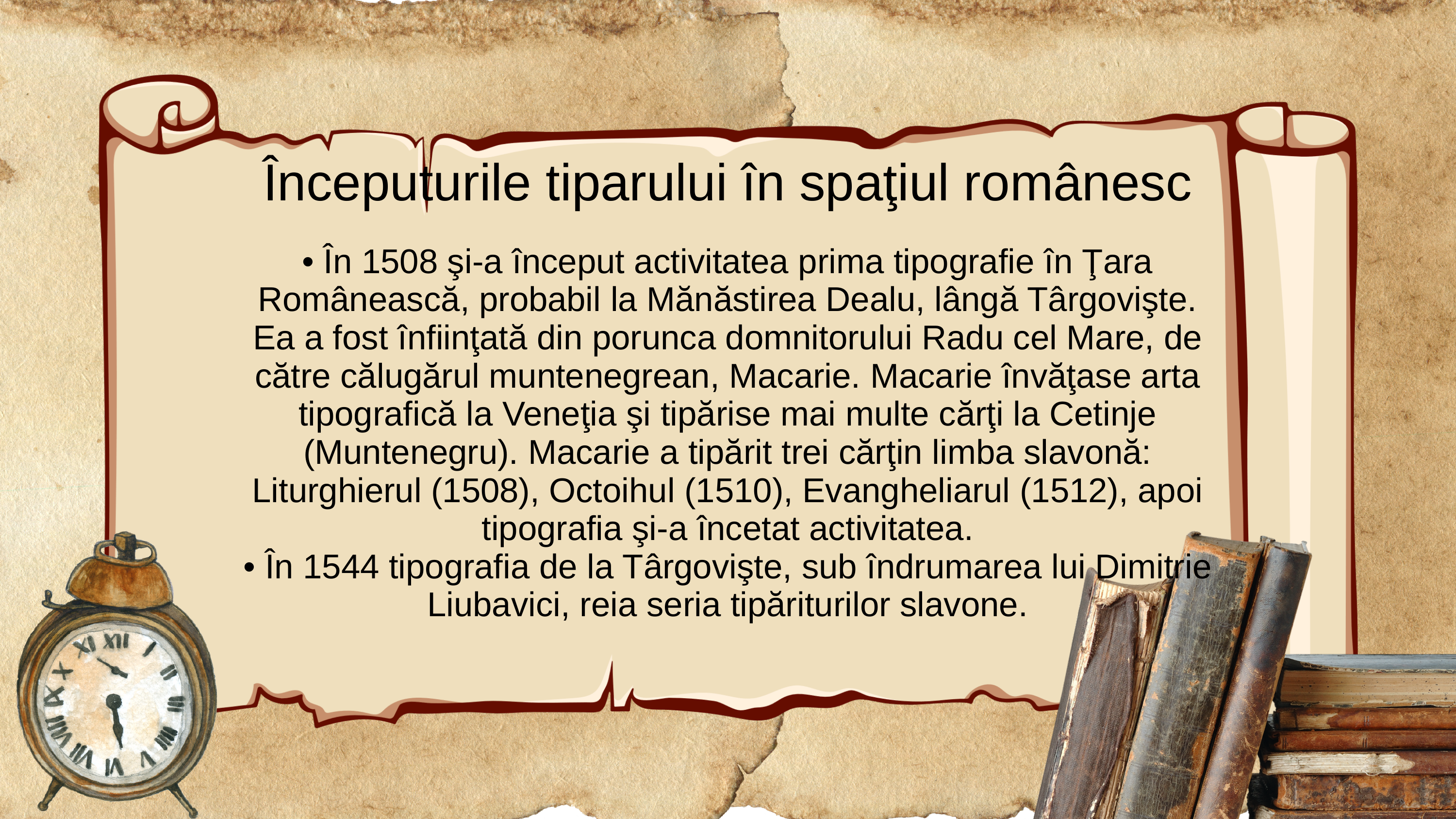

Începuturile tiparului în spaţiul românesc

• În 1508 şi-a început activitatea prima tipografie în Ţara Românească, probabil la Mănăstirea Dealu, lângă Târgovişte. Ea a fost înfiinţată din porunca domnitorului Radu cel Mare, de către călugărul muntenegrean, Macarie. Macarie învăţase arta tipografică la Veneţia şi tipărise mai multe cărţi la Cetinje (Muntenegru). Macarie a tipărit trei cărţin limba slavonă: Liturghierul (1508), Octoihul (1510), Evangheliarul (1512), apoi tipografia şi-a încetat activitatea.
• În 1544 tipografia de la Târgovişte, sub îndrumarea lui Dimitrie Liubavici, reia seria tipăriturilor slavone.